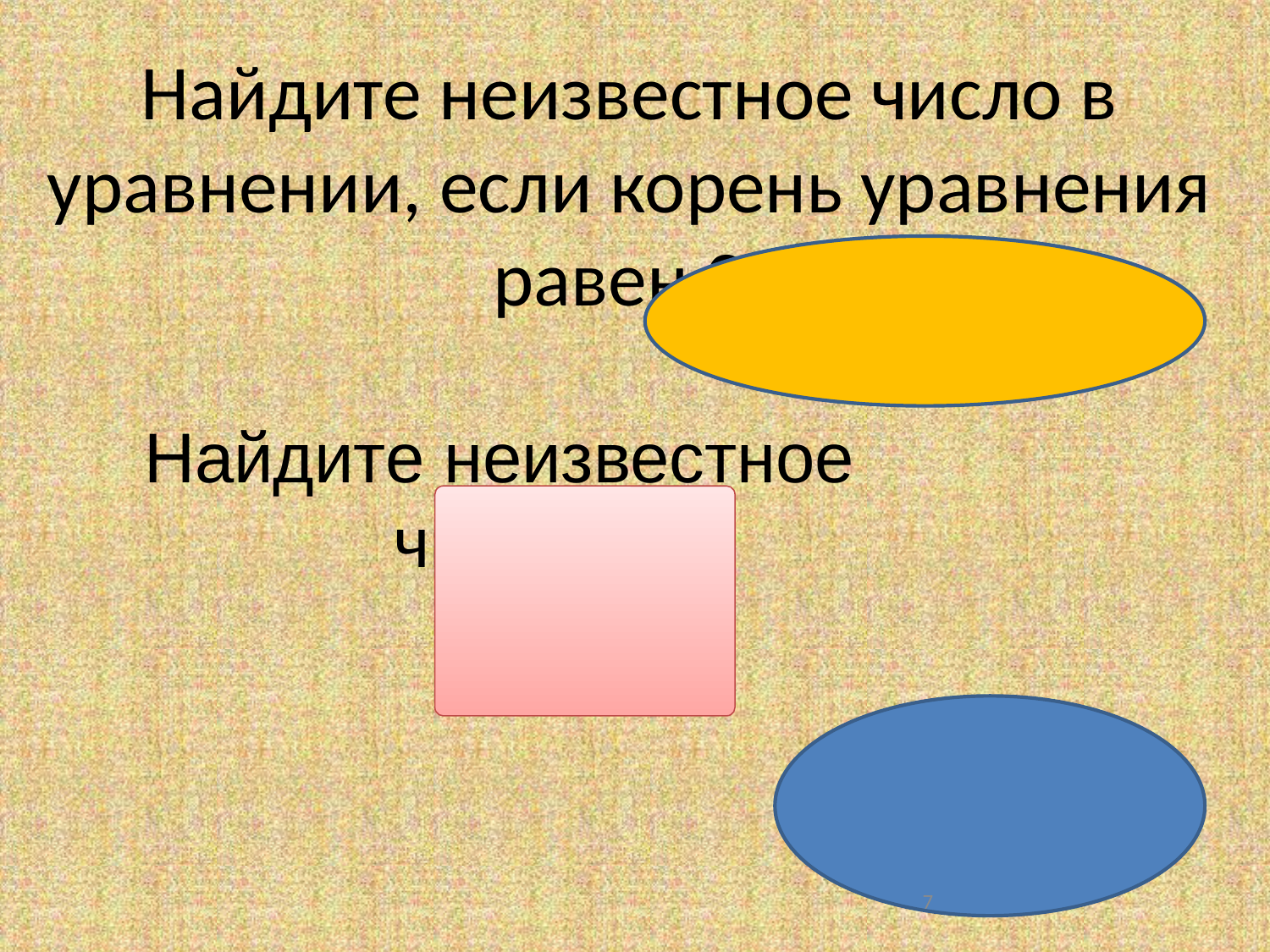

Найдите неизвестное число в уравнении, если корень уравнения равен 2:

Найдите неизвестное число:

7